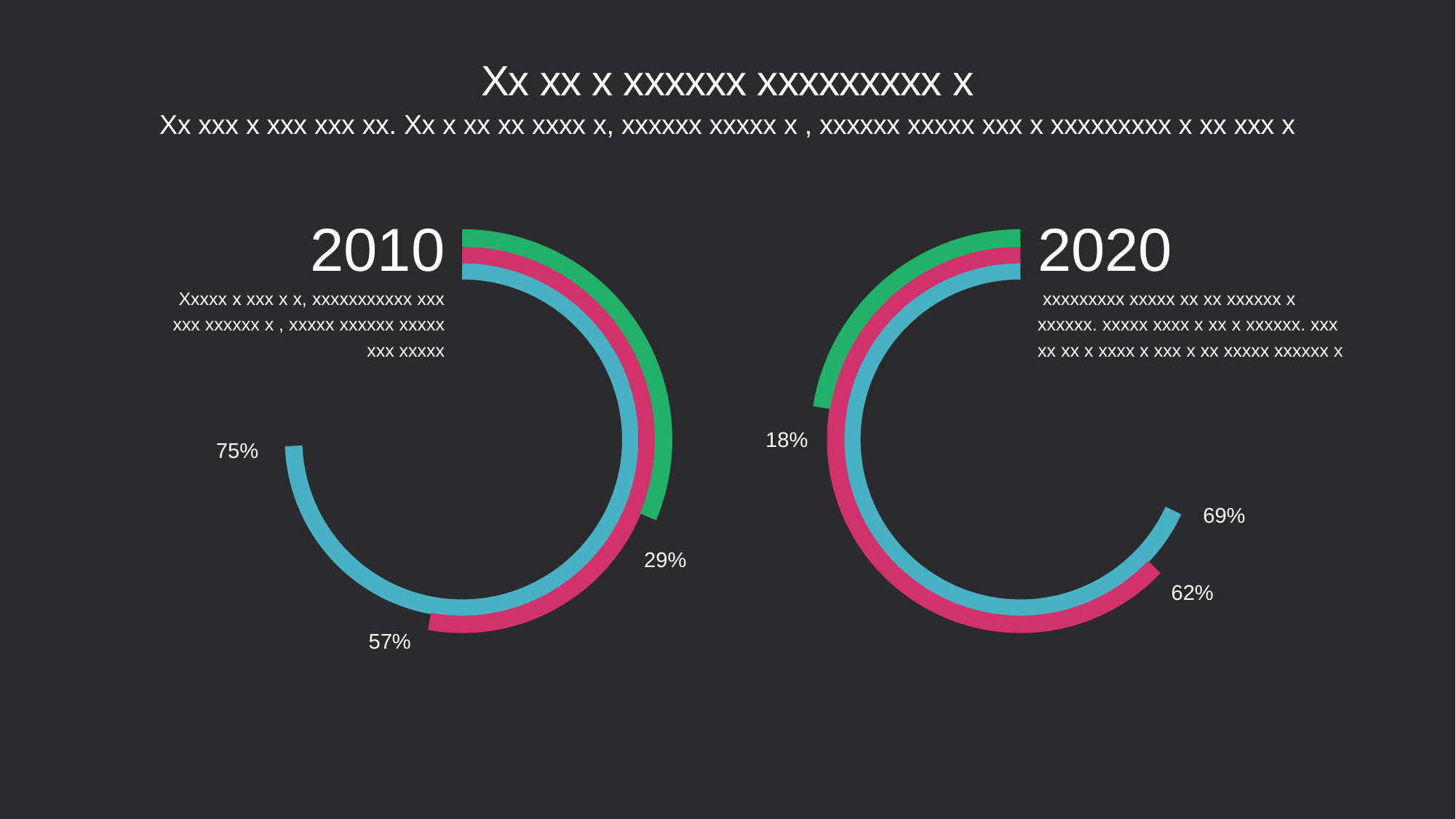

# Xx xx x xxxxxx xxxxxxxxx x
Xx xxx x xxx xxx xx. Xx x xx xx xxxx x, xxxxxx xxxxx x , xxxxxx xxxxx xxx x xxxxxxxxx x xx xxx x

2010
Xxxxx x xxx x x, xxxxxxxxxxx xxx xxx xxxxxx x , xxxxx xxxxxx xxxxx xxx xxxxx
2020
 xxxxxxxxx xxxxx xx xx xxxxxx x xxxxxx. xxxxx xxxx x xx x xxxxxx. xxx xx xx x xxxx x xxx x xx xxxxx xxxxxx x

18%
75%
69%
29%
62%
57%